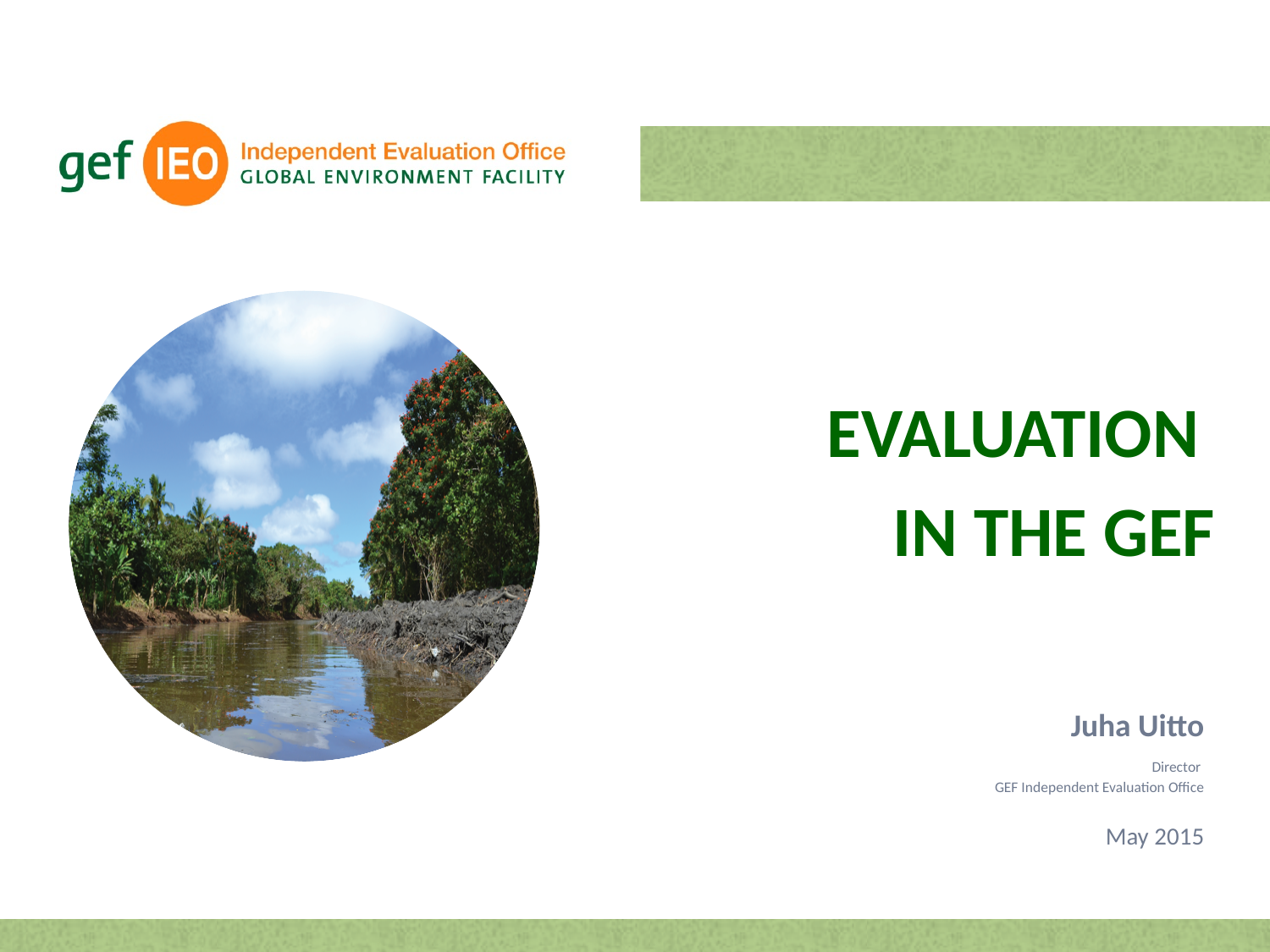

EVALUATION
IN THE GEF
Juha Uitto
Director
 GEF Independent Evaluation Office

May 2015